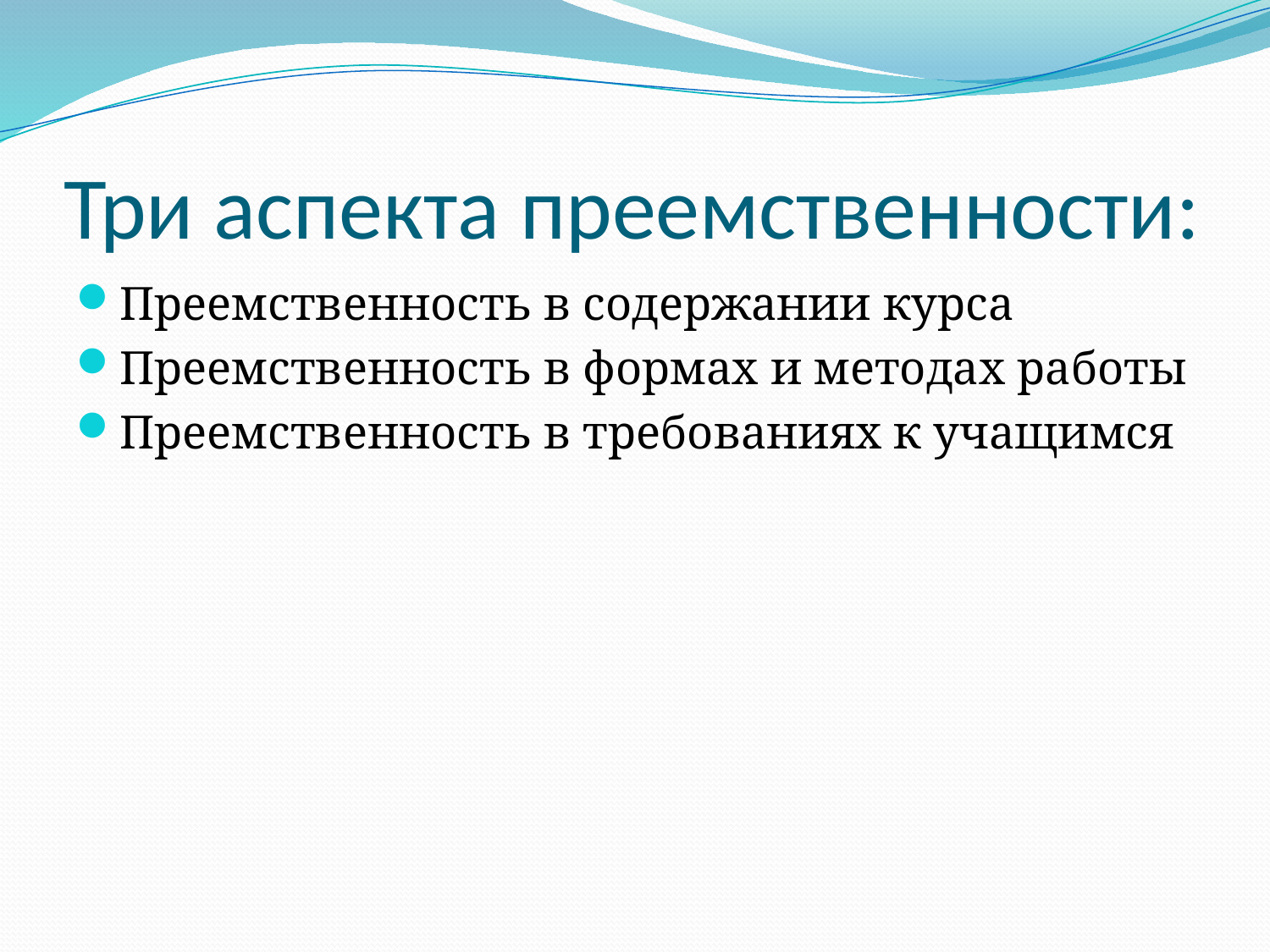

# Три аспекта преемственности:
Преемственность в содержании курса
Преемственность в формах и методах работы
Преемственность в требованиях к учащимся